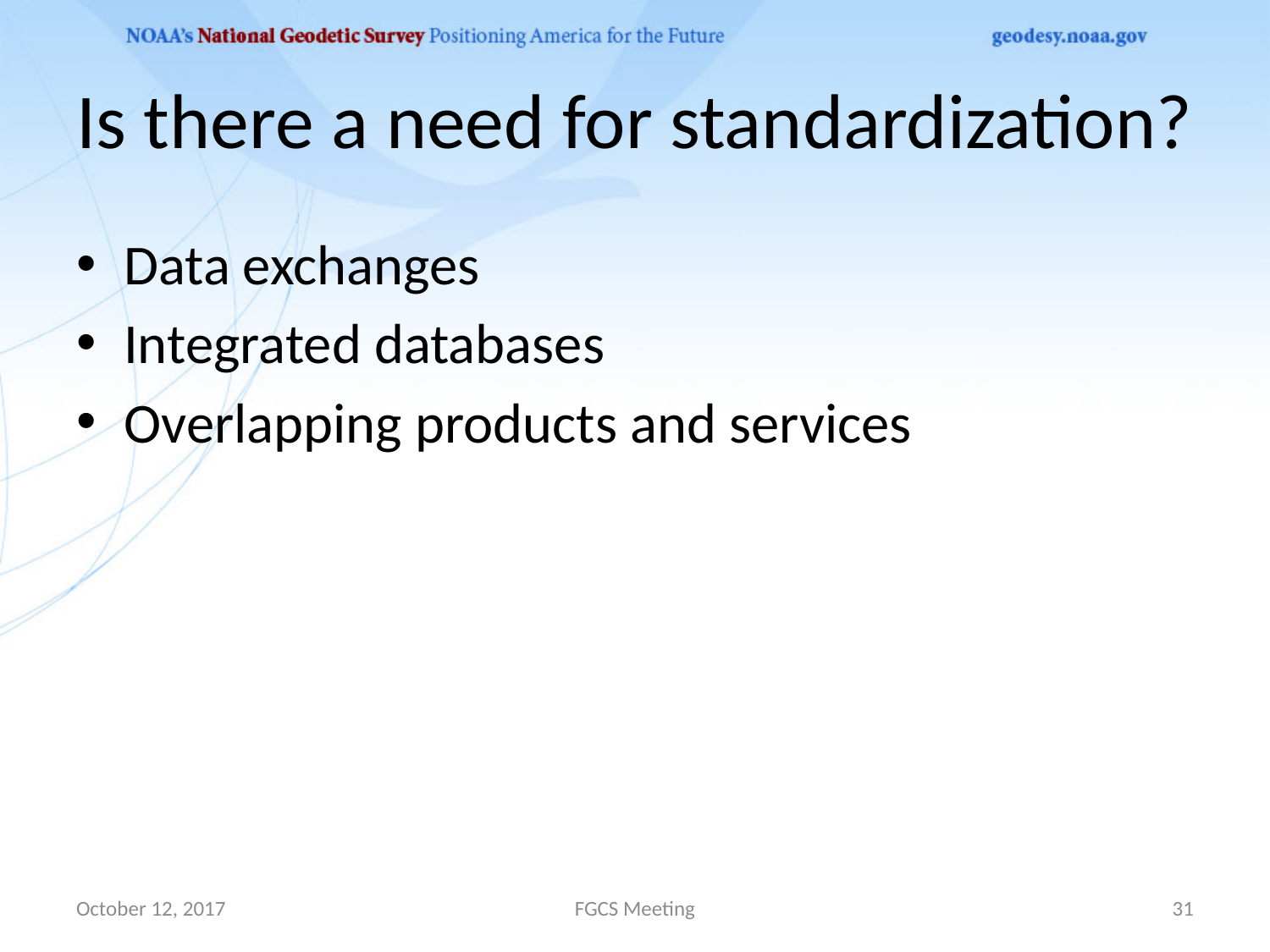

# Is there a need for standardization?
Data exchanges
Integrated databases
Overlapping products and services
October 12, 2017
FGCS Meeting
31